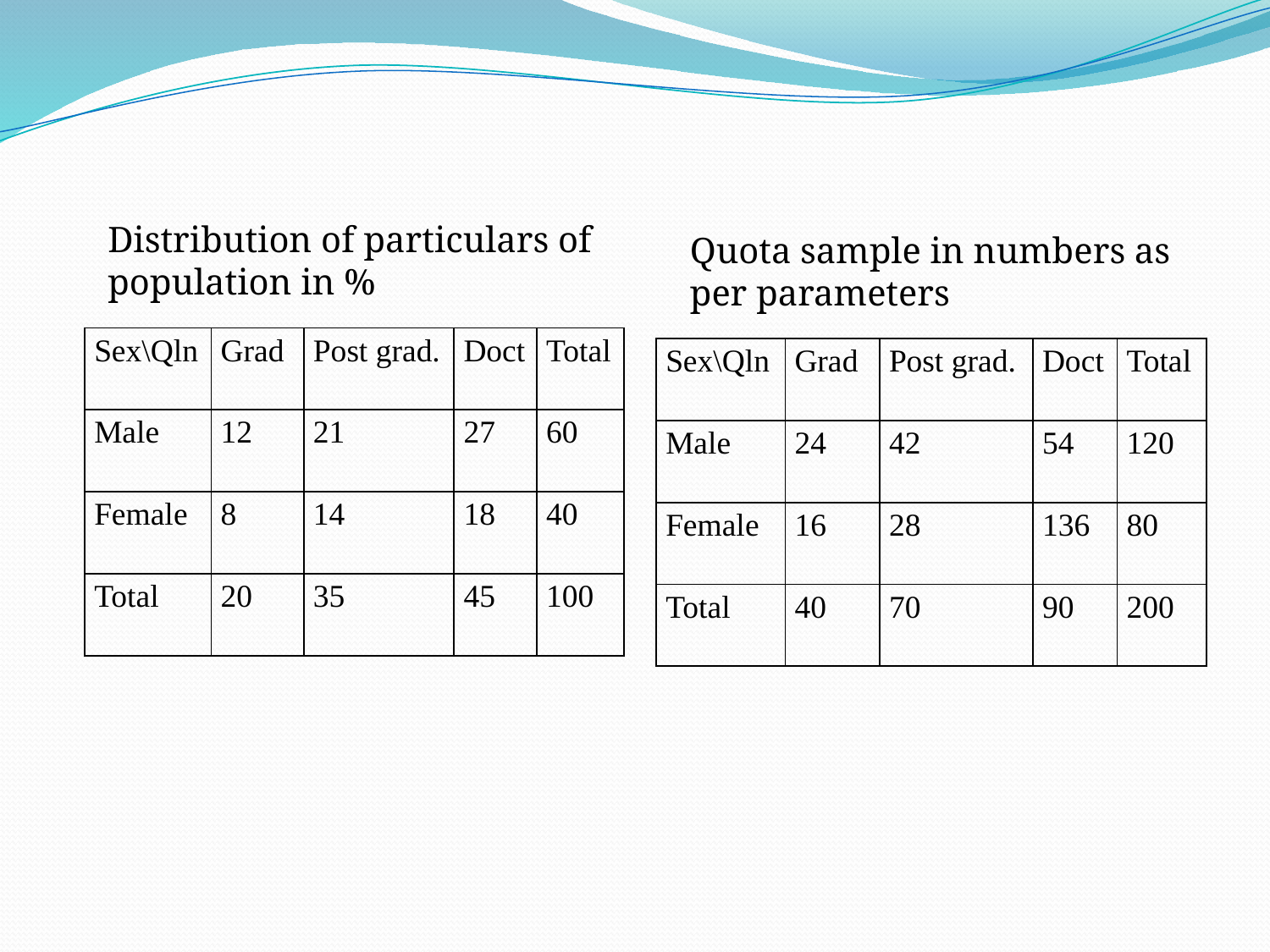

Distribution of particulars of population in %
Quota sample in numbers as per parameters
| Sex\Qln | Grad | Post grad. | Doct | Total |
| --- | --- | --- | --- | --- |
| Male | 12 | 21 | 27 | 60 |
| Female | 8 | 14 | 18 | 40 |
| Total | 20 | 35 | 45 | 100 |
| Sex\Qln | Grad | Post grad. | Doct | Total |
| --- | --- | --- | --- | --- |
| Male | 24 | 42 | 54 | 120 |
| Female | 16 | 28 | 136 | 80 |
| Total | 40 | 70 | 90 | 200 |